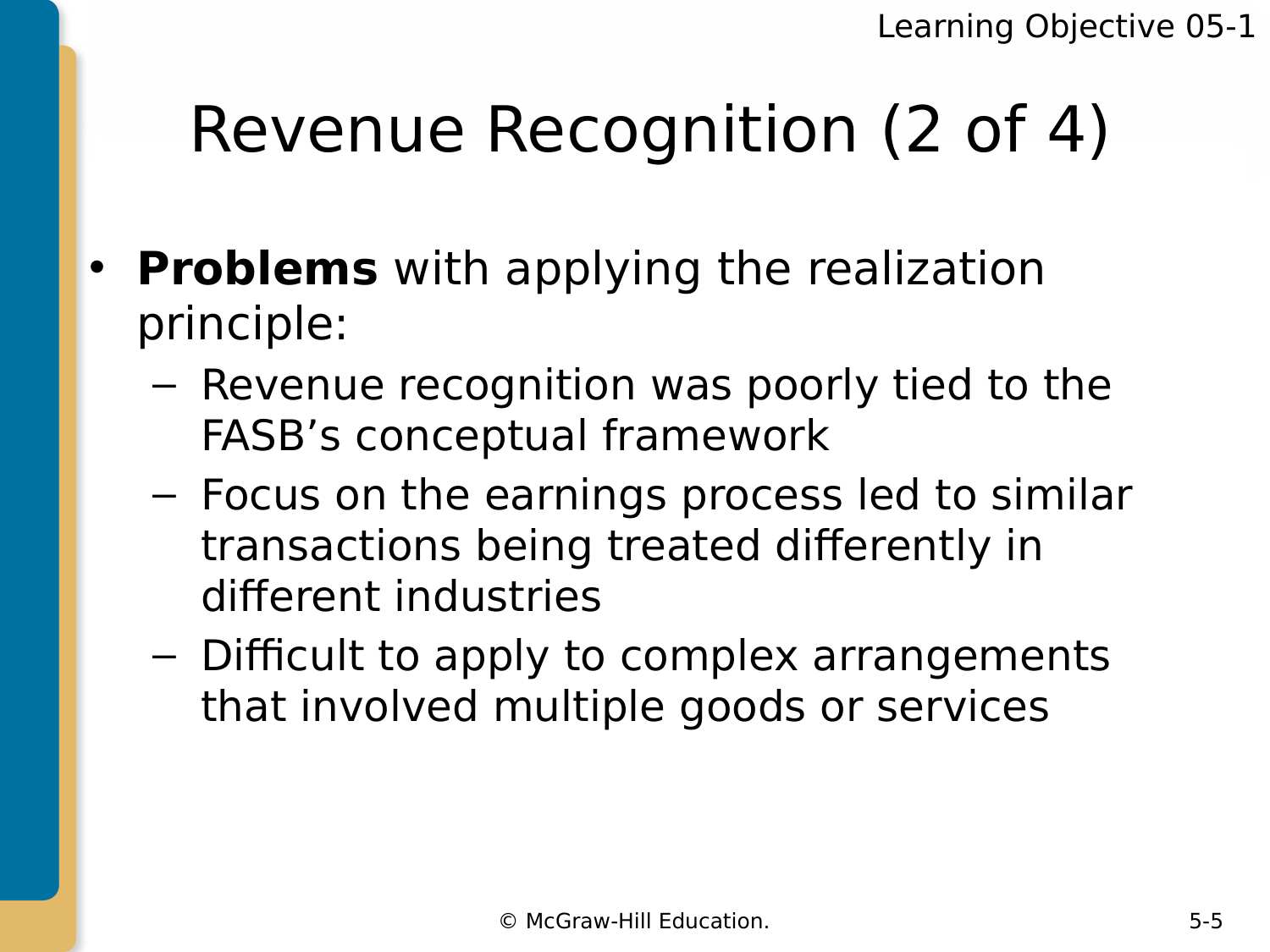

Learning Objective 05-1
# Revenue Recognition (2 of 4)
Problems with applying the realization principle:
Revenue recognition was poorly tied to the FASB’s conceptual framework
Focus on the earnings process led to similar transactions being treated differently in different industries
Difficult to apply to complex arrangements that involved multiple goods or services